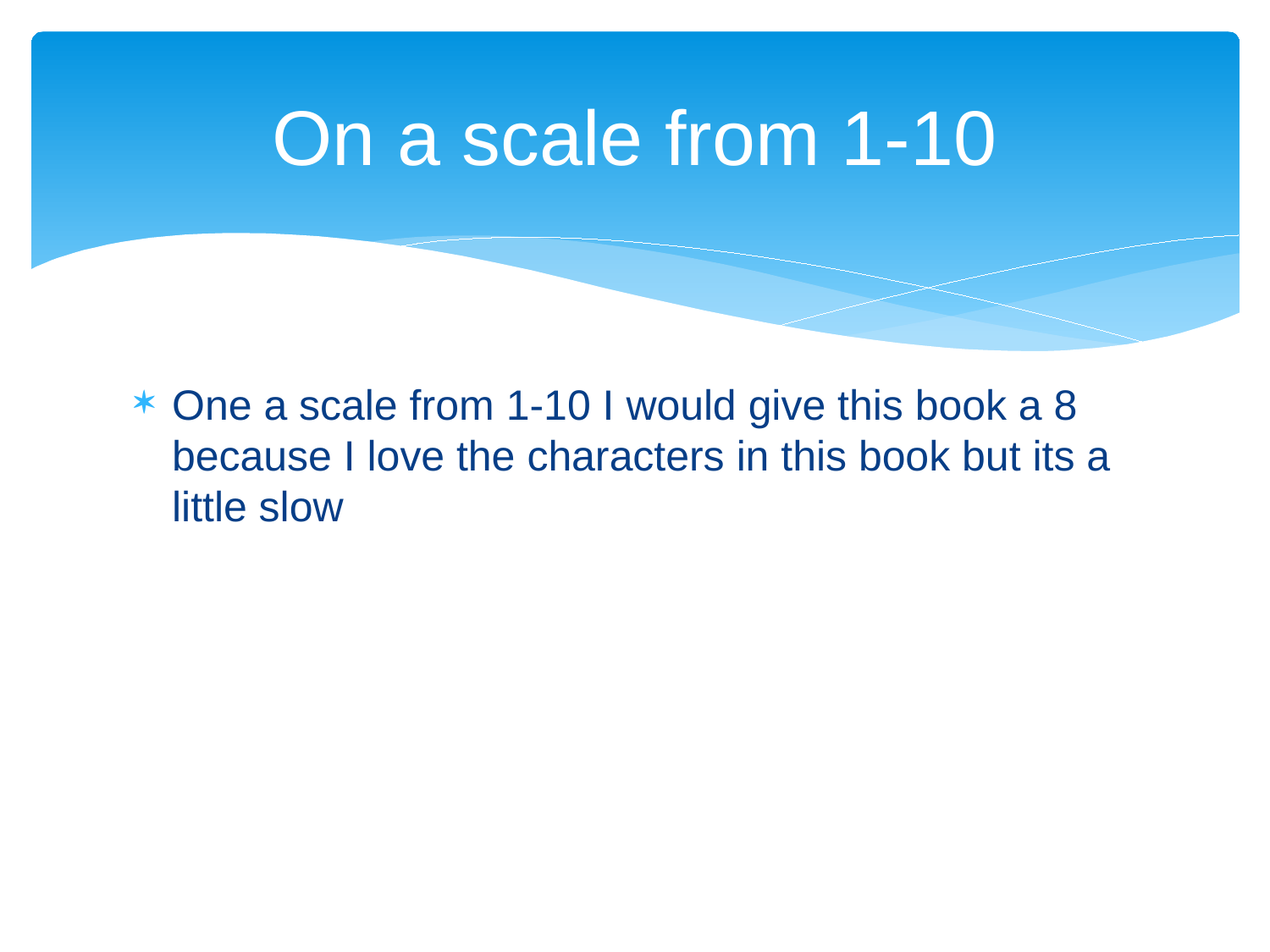

# On a scale from 1-10
One a scale from 1-10 I would give this book a 8 because I love the characters in this book but its a little slow